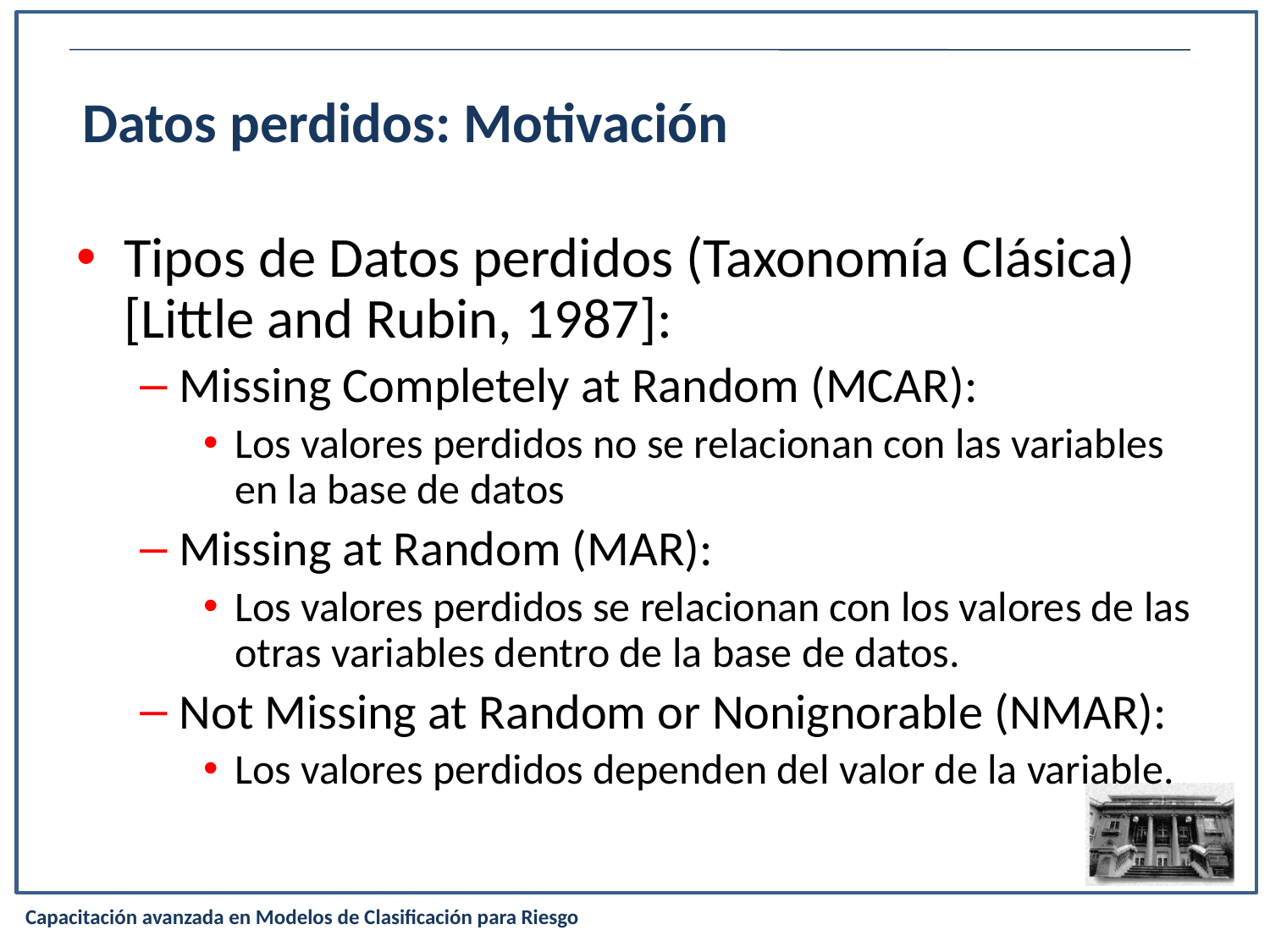

Datos perdidos: Motivación
Tipos de Datos perdidos (Taxonomía Clásica) [Little and Rubin, 1987]:
Missing Completely at Random (MCAR):
Los valores perdidos no se relacionan con las variables en la base de datos
Missing at Random (MAR):
Los valores perdidos se relacionan con los valores de las otras variables dentro de la base de datos.
Not Missing at Random or Nonignorable (NMAR):
Los valores perdidos dependen del valor de la variable.